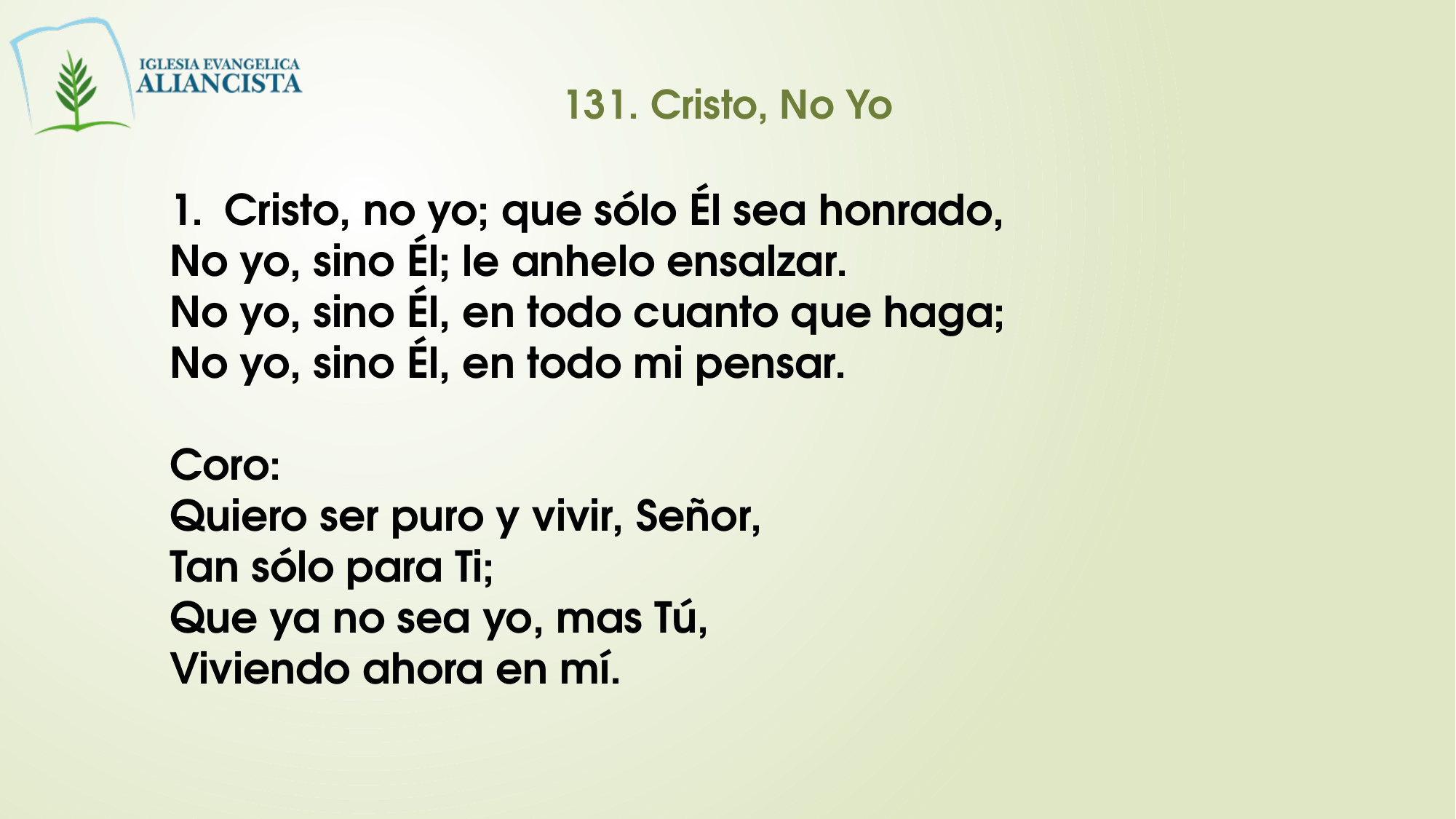

131. Cristo, No Yo
Cristo, no yo; que sólo Él sea honrado,
No yo, sino Él; le anhelo ensalzar.
No yo, sino Él, en todo cuanto que haga;
No yo, sino Él, en todo mi pensar.

Coro:
Quiero ser puro y vivir, Señor,
Tan sólo para Ti;
Que ya no sea yo, mas Tú,
Viviendo ahora en mí.